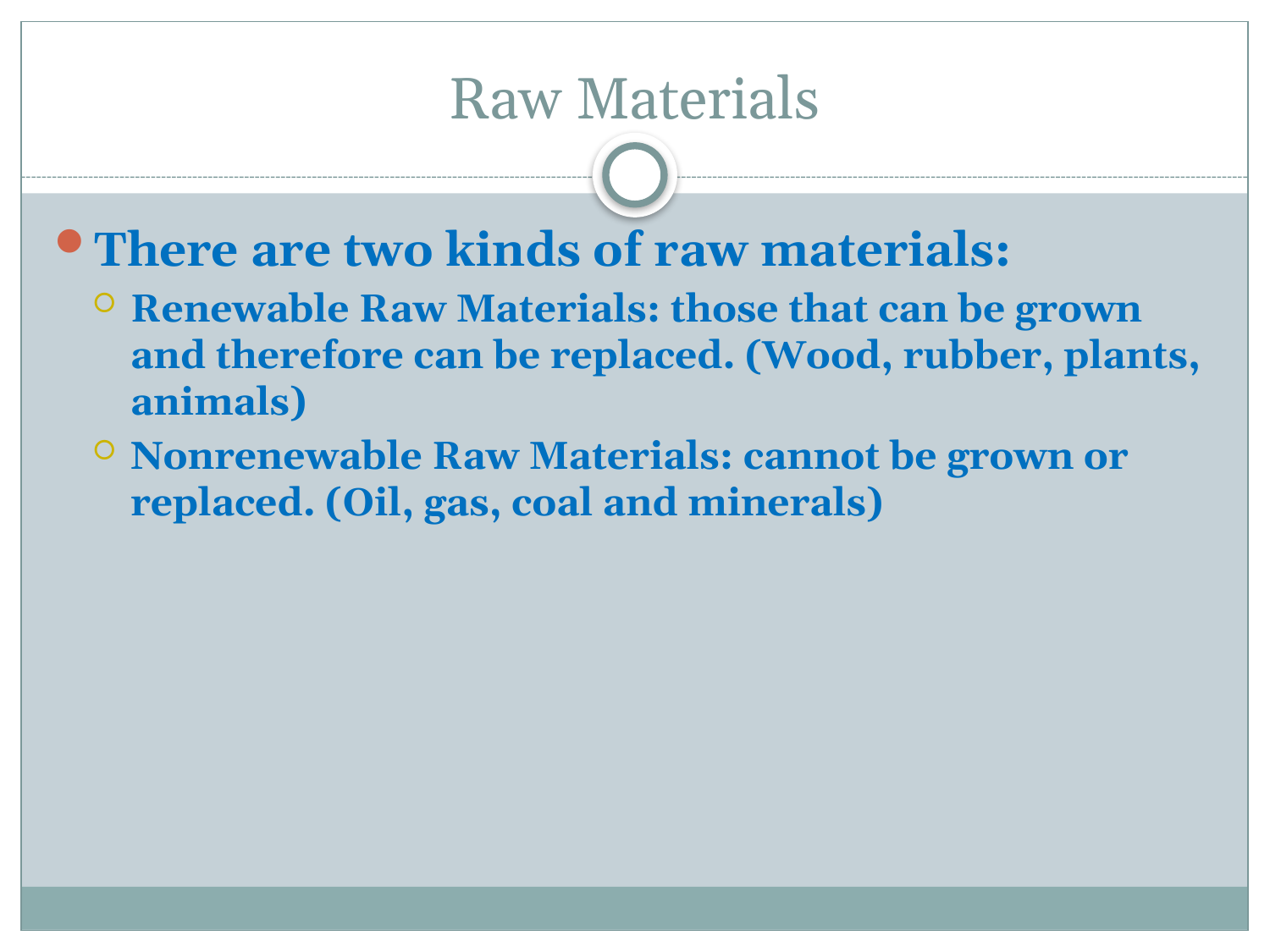

# Raw Materials
There are two kinds of raw materials:
Renewable Raw Materials: those that can be grown and therefore can be replaced. (Wood, rubber, plants, animals)
Nonrenewable Raw Materials: cannot be grown or replaced. (Oil, gas, coal and minerals)